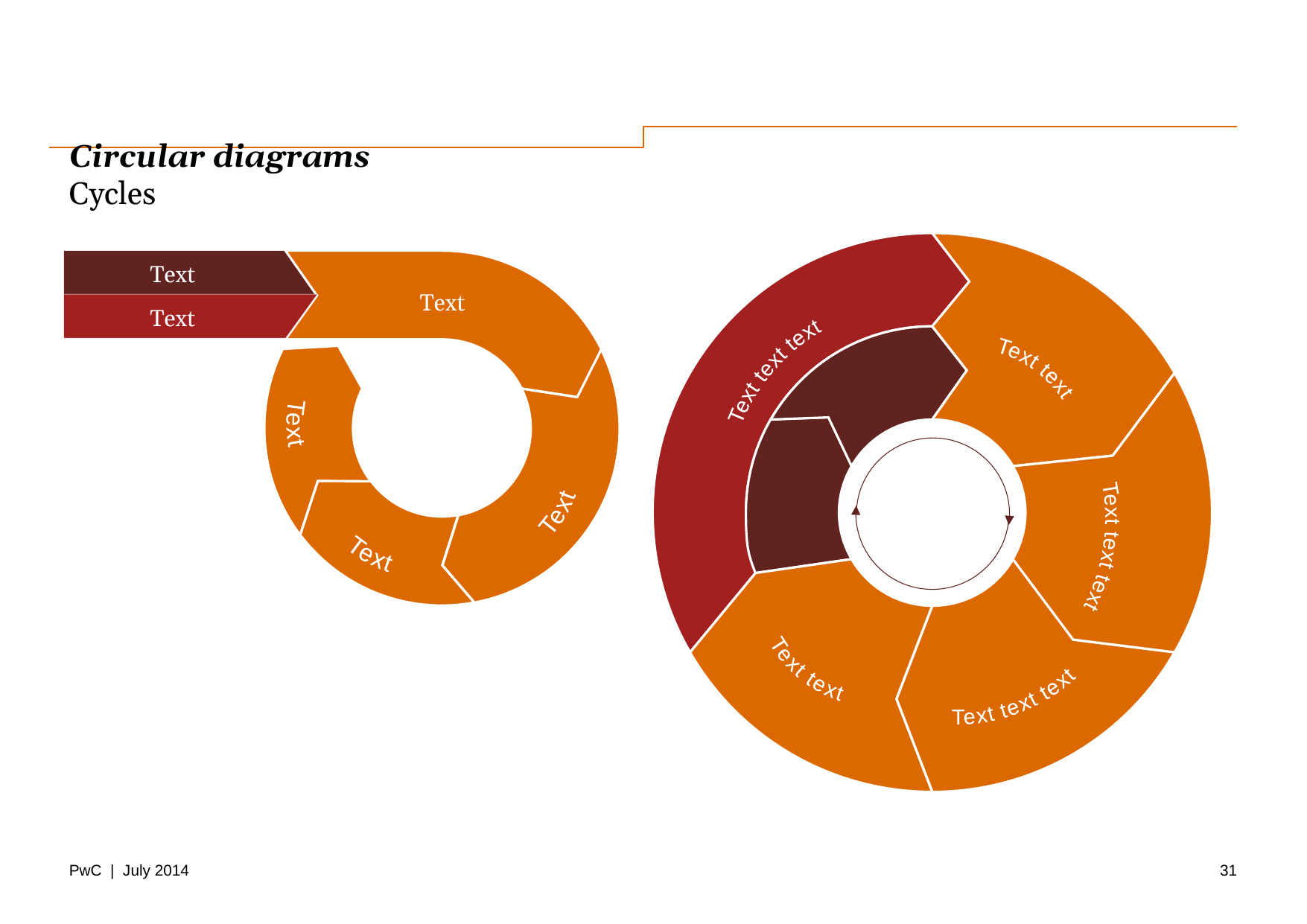

# Circular diagrams Cycles

Text
Text
Text
Text text text
Text text
Text
Text
Text text text
Text
Text text
Text text text
31